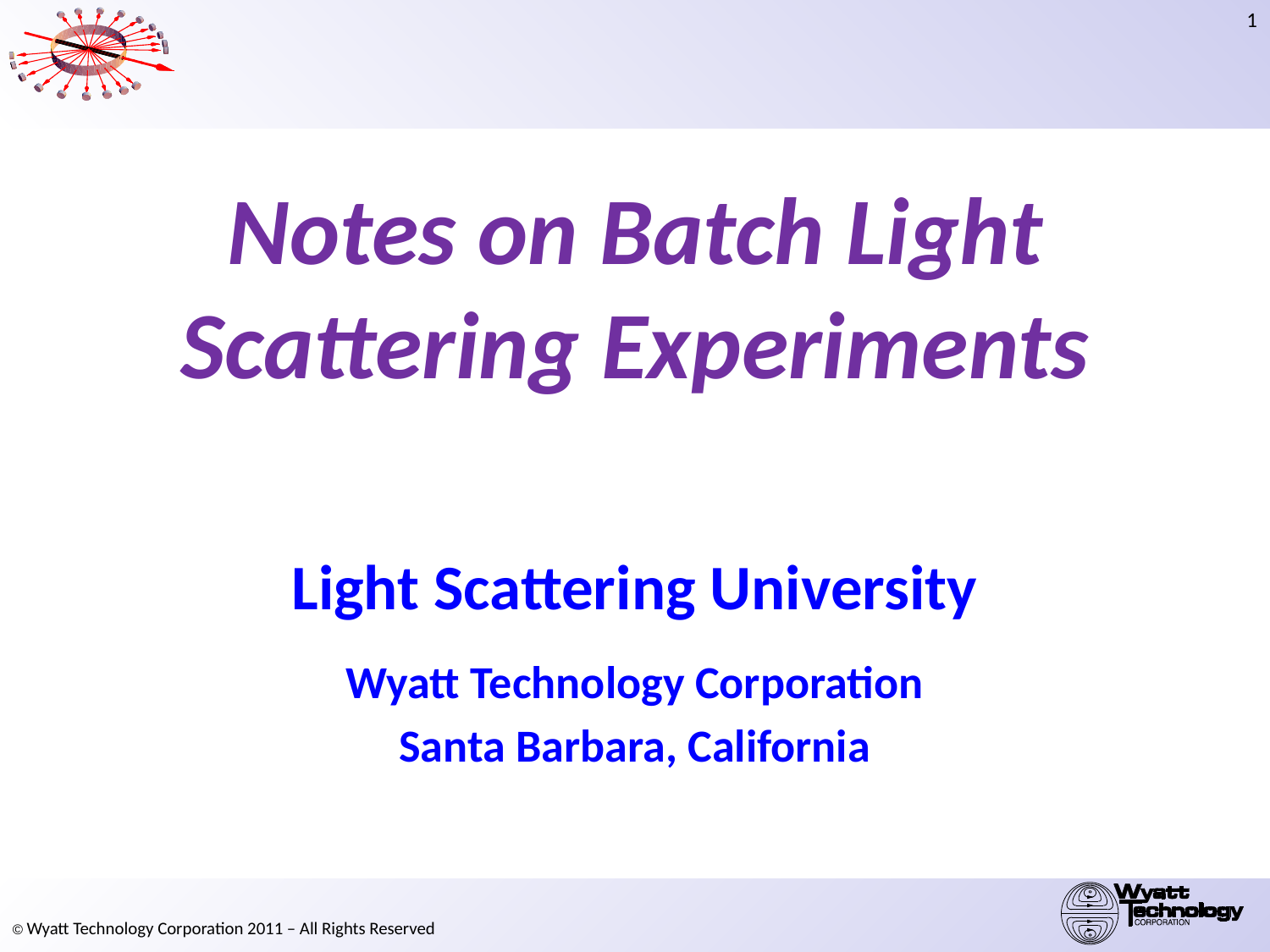

# Notes on Batch Light Scattering Experiments

Light Scattering University
Wyatt Technology Corporation
Santa Barbara, California